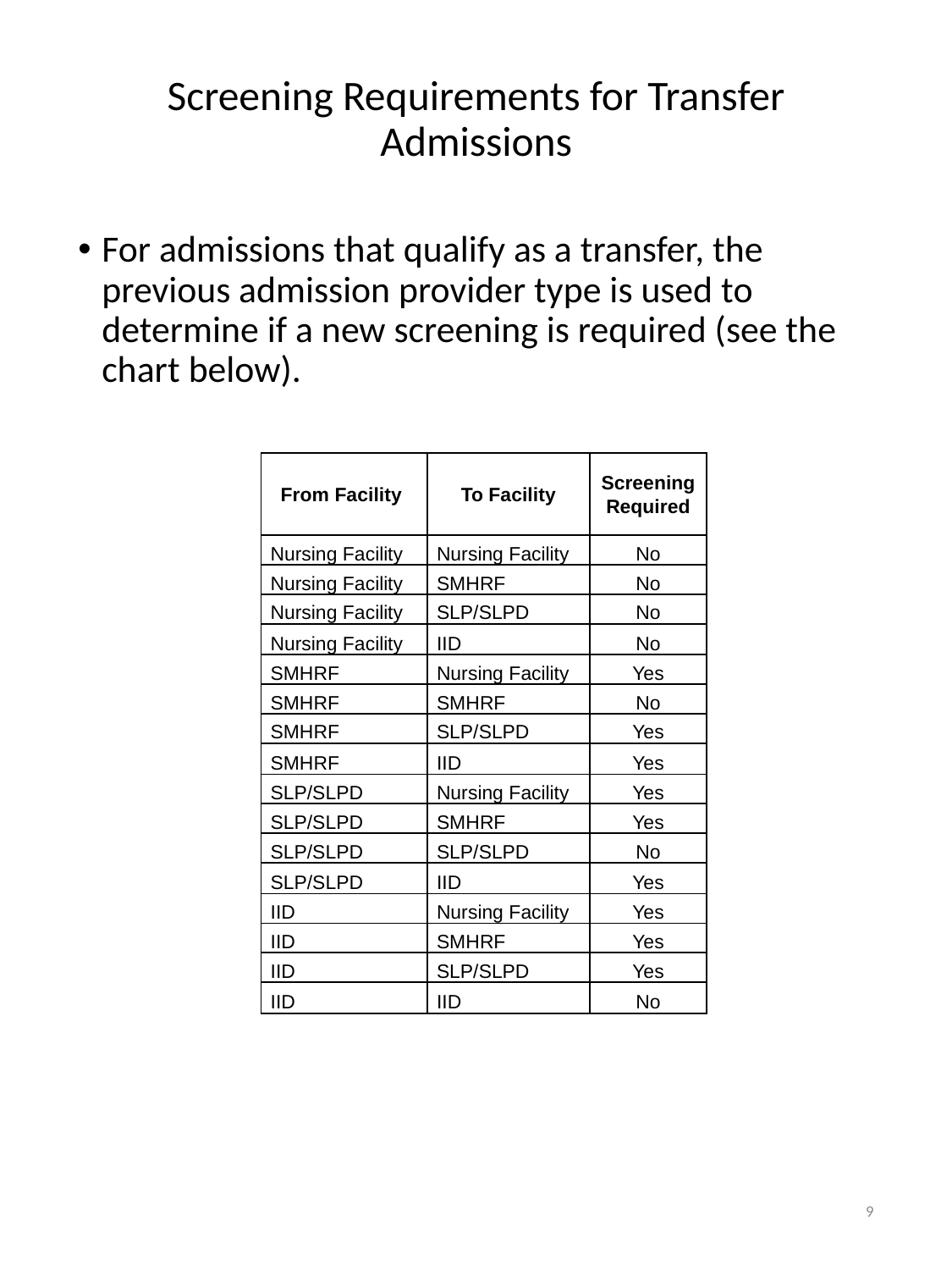

# Screening Requirements for Transfer Admissions
For admissions that qualify as a transfer, the previous admission provider type is used to determine if a new screening is required (see the chart below).

| From Facility | To Facility | Screening Required |
| --- | --- | --- |
| Nursing Facility | Nursing Facility | No |
| Nursing Facility | SMHRF | No |
| Nursing Facility | SLP/SLPD | No |
| Nursing Facility | IID | No |
| SMHRF | Nursing Facility | Yes |
| SMHRF | SMHRF | No |
| SMHRF | SLP/SLPD | Yes |
| SMHRF | IID | Yes |
| SLP/SLPD | Nursing Facility | Yes |
| SLP/SLPD | SMHRF | Yes |
| SLP/SLPD | SLP/SLPD | No |
| SLP/SLPD | IID | Yes |
| IID | Nursing Facility | Yes |
| IID | SMHRF | Yes |
| IID | SLP/SLPD | Yes |
| IID | IID | No |
9